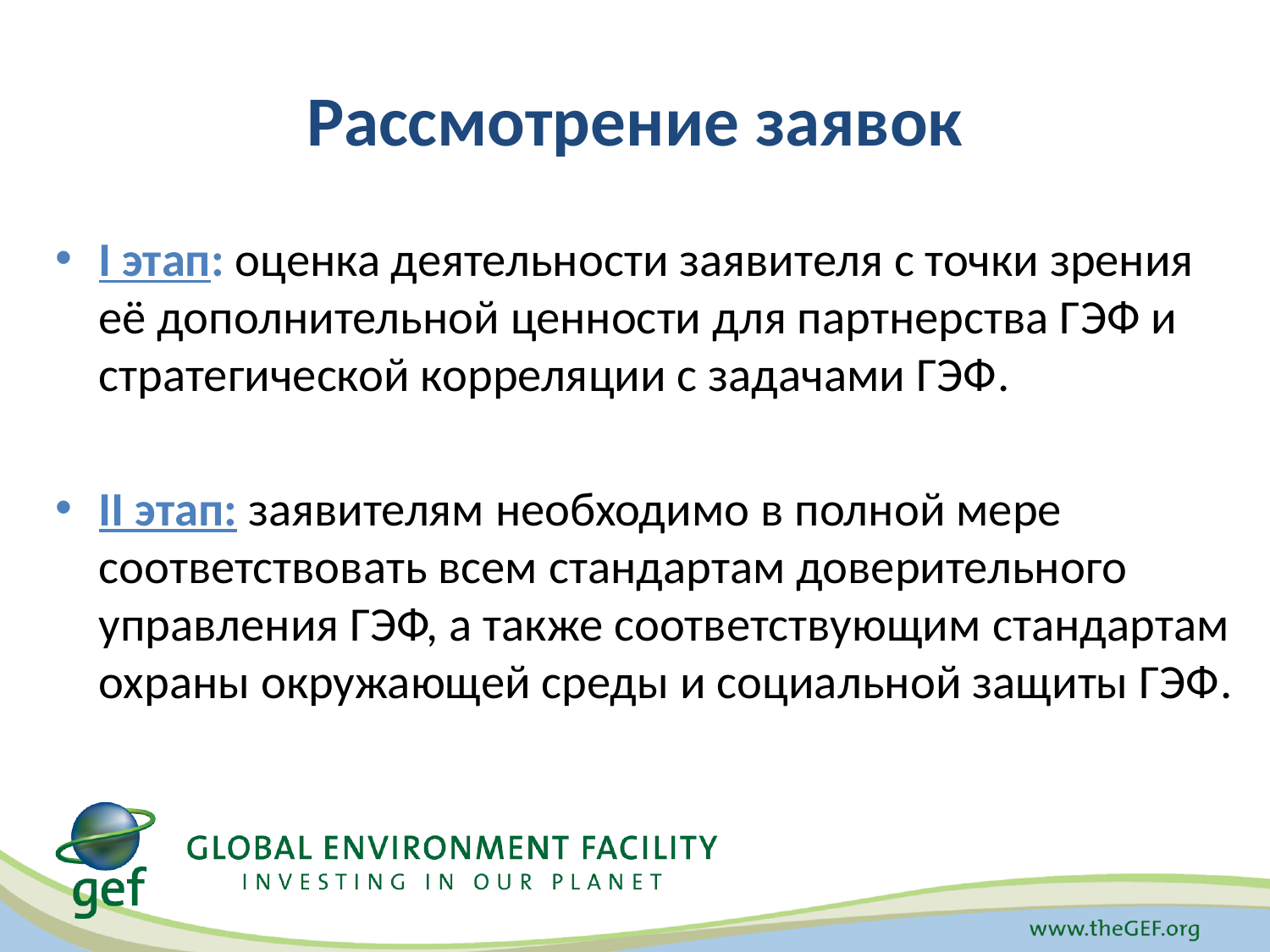

# Рассмотрение заявок
I этап: оценка деятельности заявителя с точки зрения её дополнительной ценности для партнерства ГЭФ и стратегической корреляции с задачами ГЭФ.

II этап: заявителям необходимо в полной мере соответствовать всем стандартам доверительного управления ГЭФ, а также соответствующим стандартам охраны окружающей среды и социальной защиты ГЭФ.